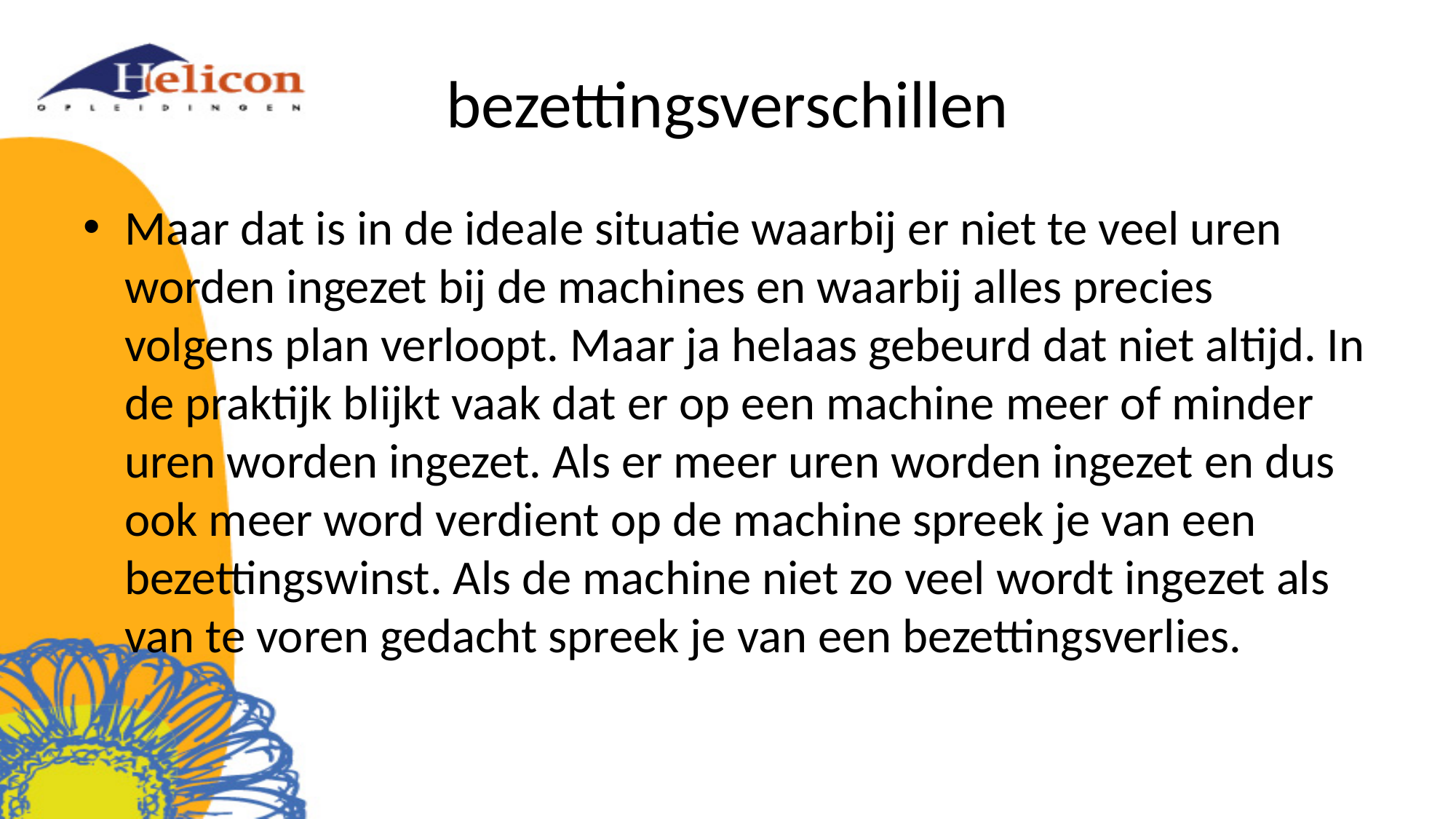

# bezettingsverschillen
Maar dat is in de ideale situatie waarbij er niet te veel uren worden ingezet bij de machines en waarbij alles precies volgens plan verloopt. Maar ja helaas gebeurd dat niet altijd. In de praktijk blijkt vaak dat er op een machine meer of minder uren worden ingezet. Als er meer uren worden ingezet en dus ook meer word verdient op de machine spreek je van een bezettingswinst. Als de machine niet zo veel wordt ingezet als van te voren gedacht spreek je van een bezettingsverlies.